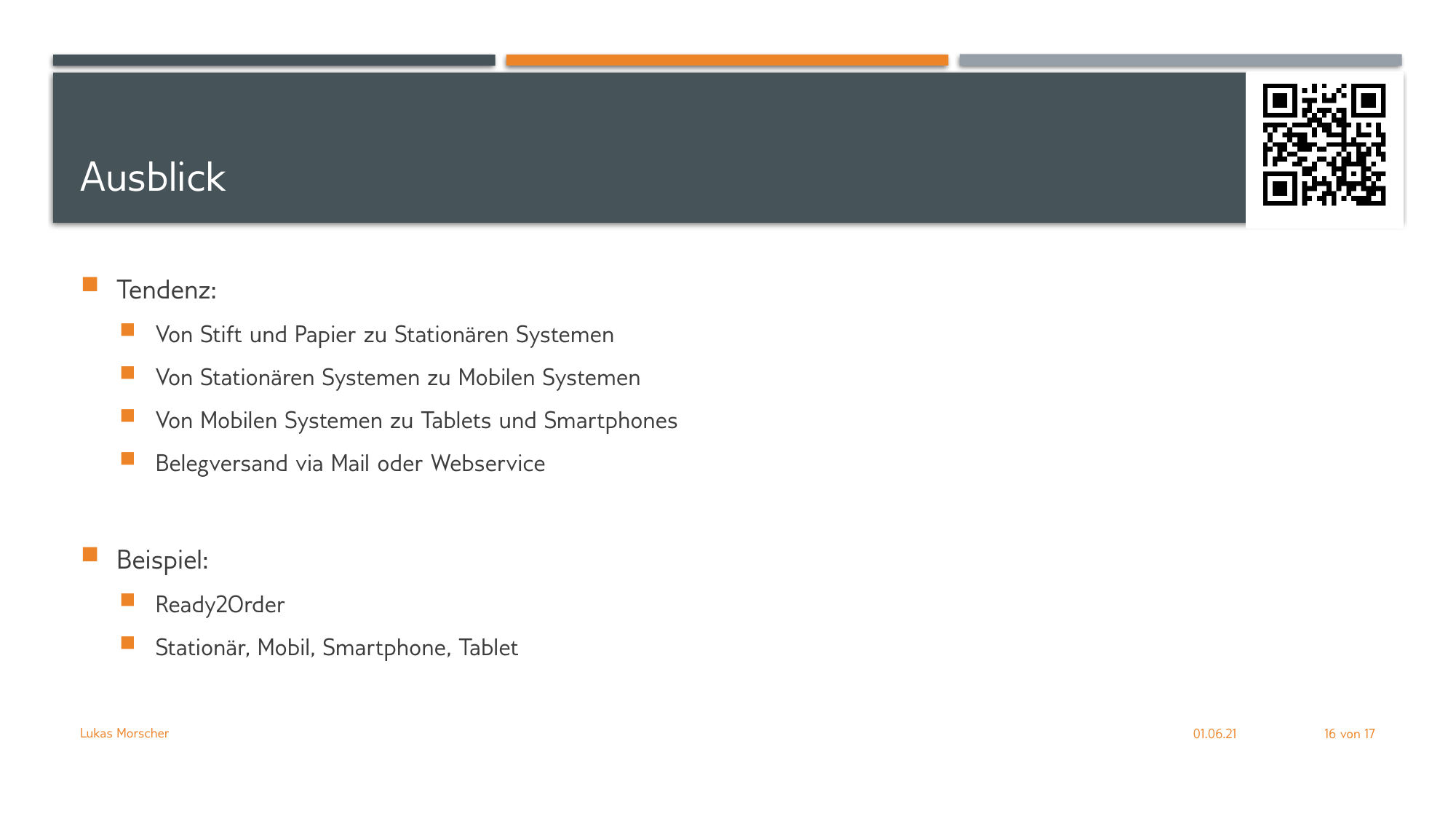

# Ausblick
Tendenz:
Von Stift und Papier zu Stationären Systemen
Von Stationären Systemen zu Mobilen Systemen
Von Mobilen Systemen zu Tablets und Smartphones
Belegversand via Mail oder Webservice

Beispiel:
Ready2Order
Stationär, Mobil, Smartphone, Tablet

Lukas Morscher
01.06.21
16 von 17